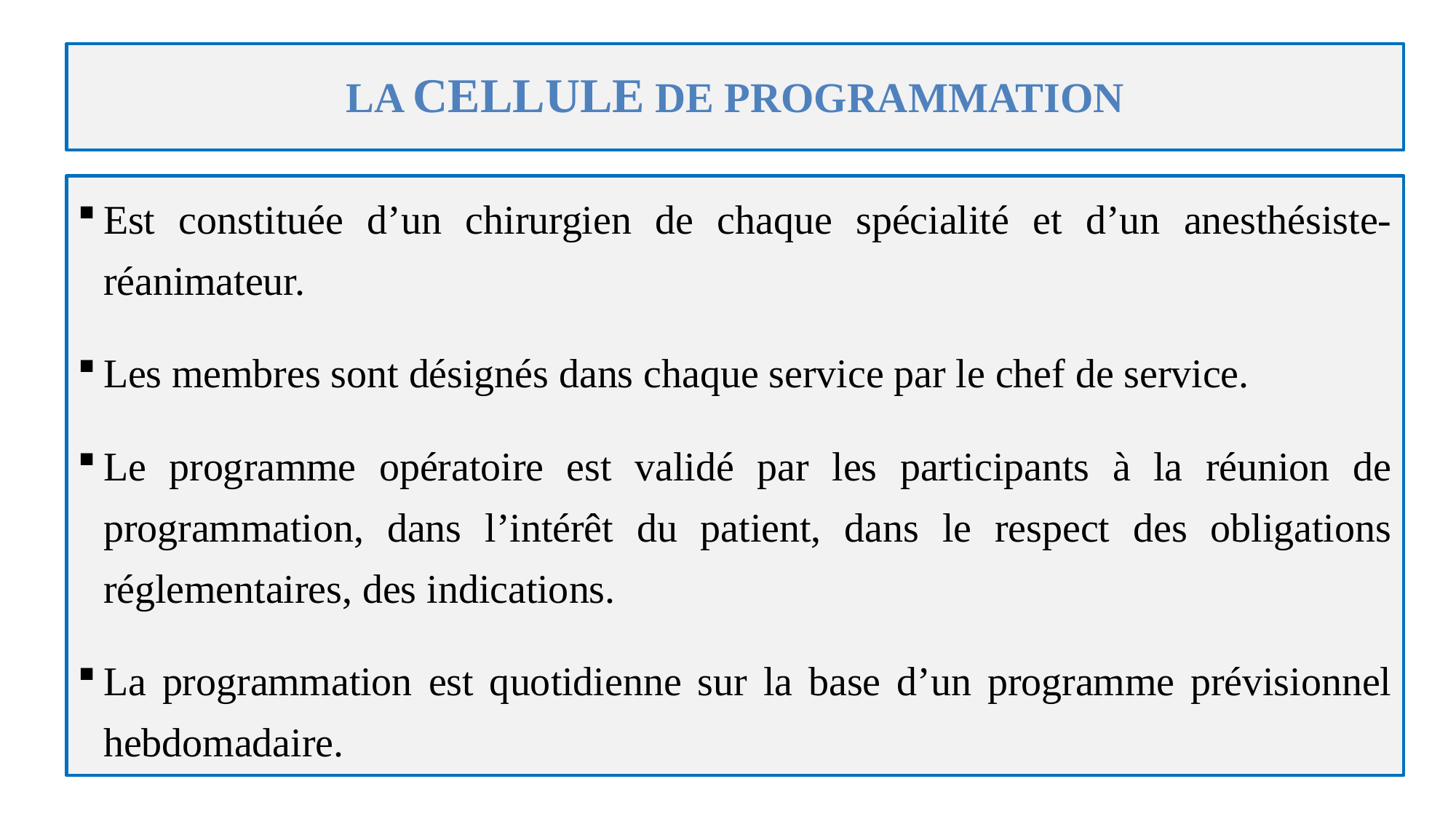

# LA CELLULE DE PROGRAMMATION
Est constituée d’un chirurgien de chaque spécialité et d’un anesthésiste-réanimateur.
Les membres sont désignés dans chaque service par le chef de service.
Le programme opératoire est validé par les participants à la réunion de programmation, dans l’intérêt du patient, dans le respect des obligations réglementaires, des indications.
La programmation est quotidienne sur la base d’un programme prévisionnel hebdomadaire.